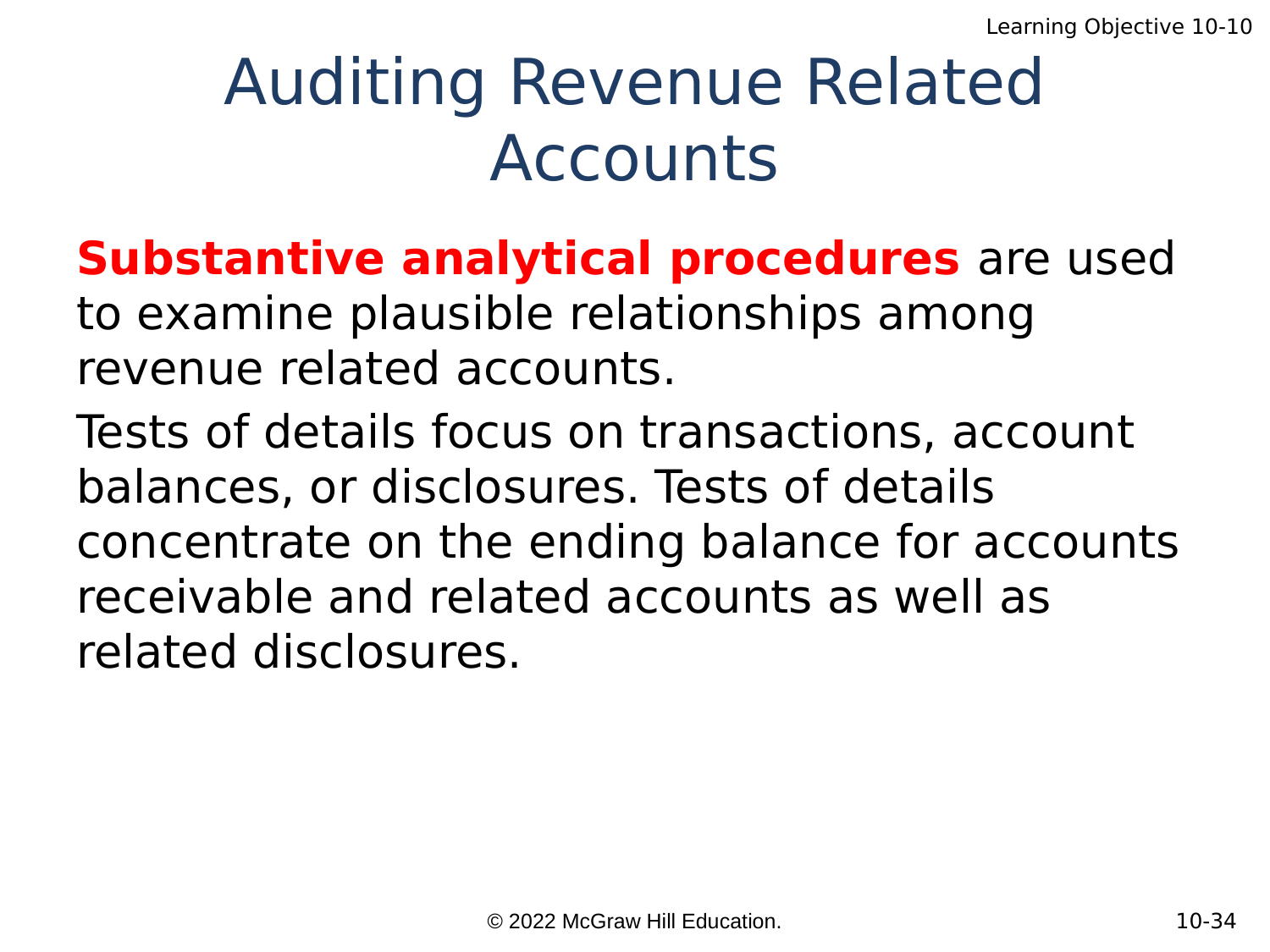

Learning Objective 10-10
# Auditing Revenue Related Accounts
Substantive analytical procedures are used to examine plausible relationships among revenue related accounts.
Tests of details focus on transactions, account balances, or disclosures. Tests of details concentrate on the ending balance for accounts receivable and related accounts as well as related disclosures.